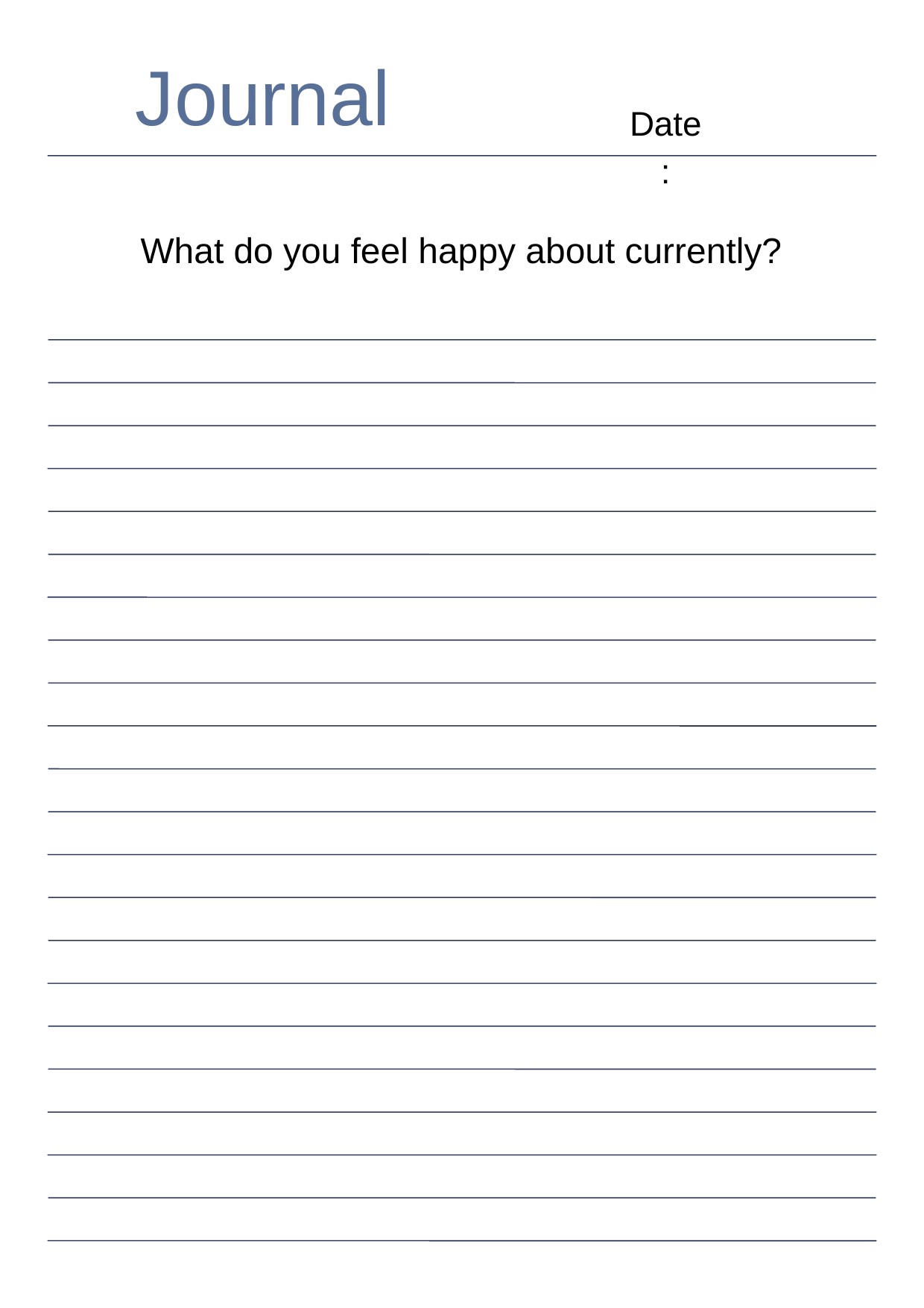

Journal
Date:

What do you feel happy about currently?